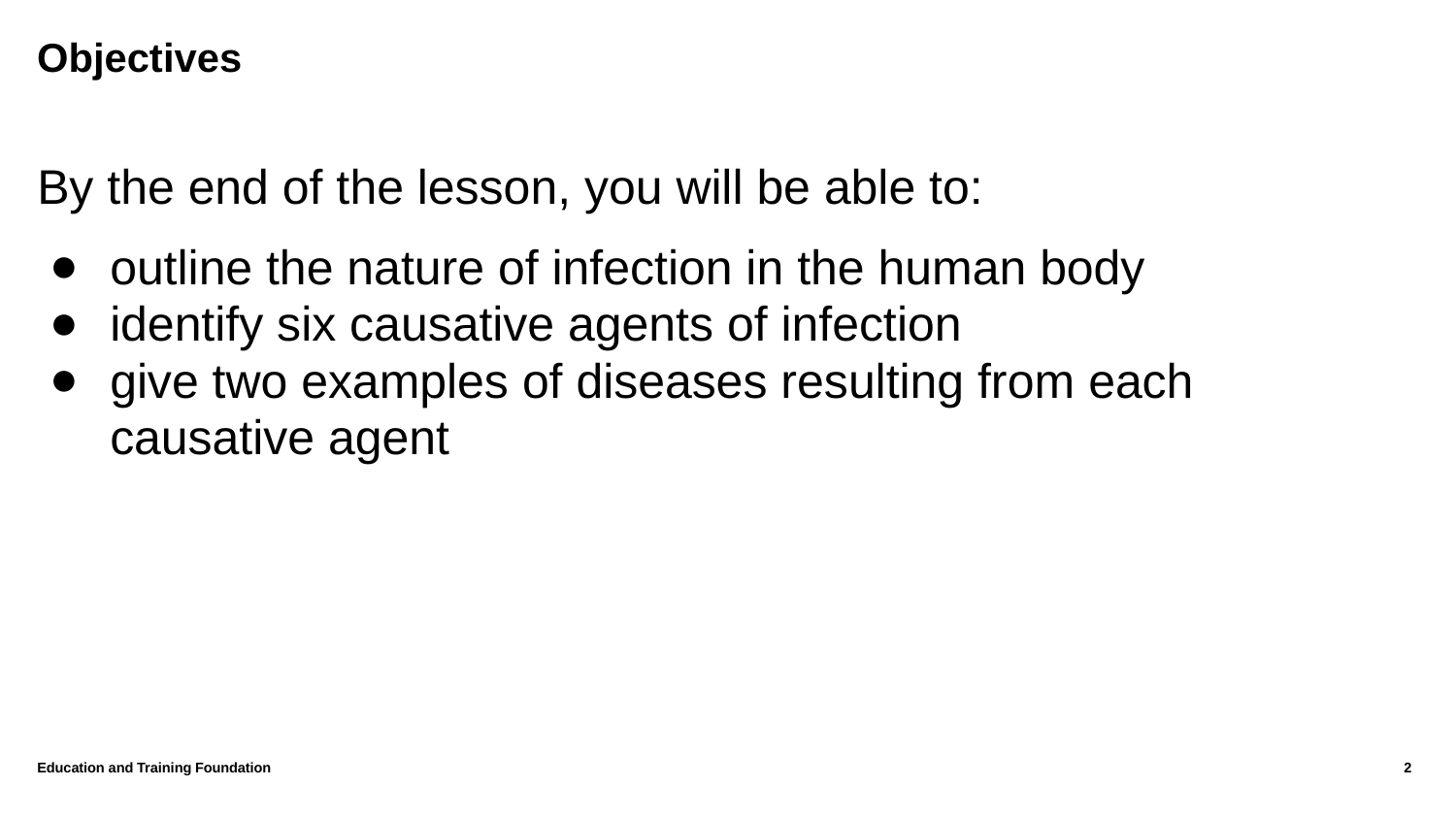

# Objectives
By the end of the lesson, you will be able to:
outline the nature of infection in the human body
identify six causative agents of infection
give two examples of diseases resulting from each causative agent

Education and Training Foundation
2